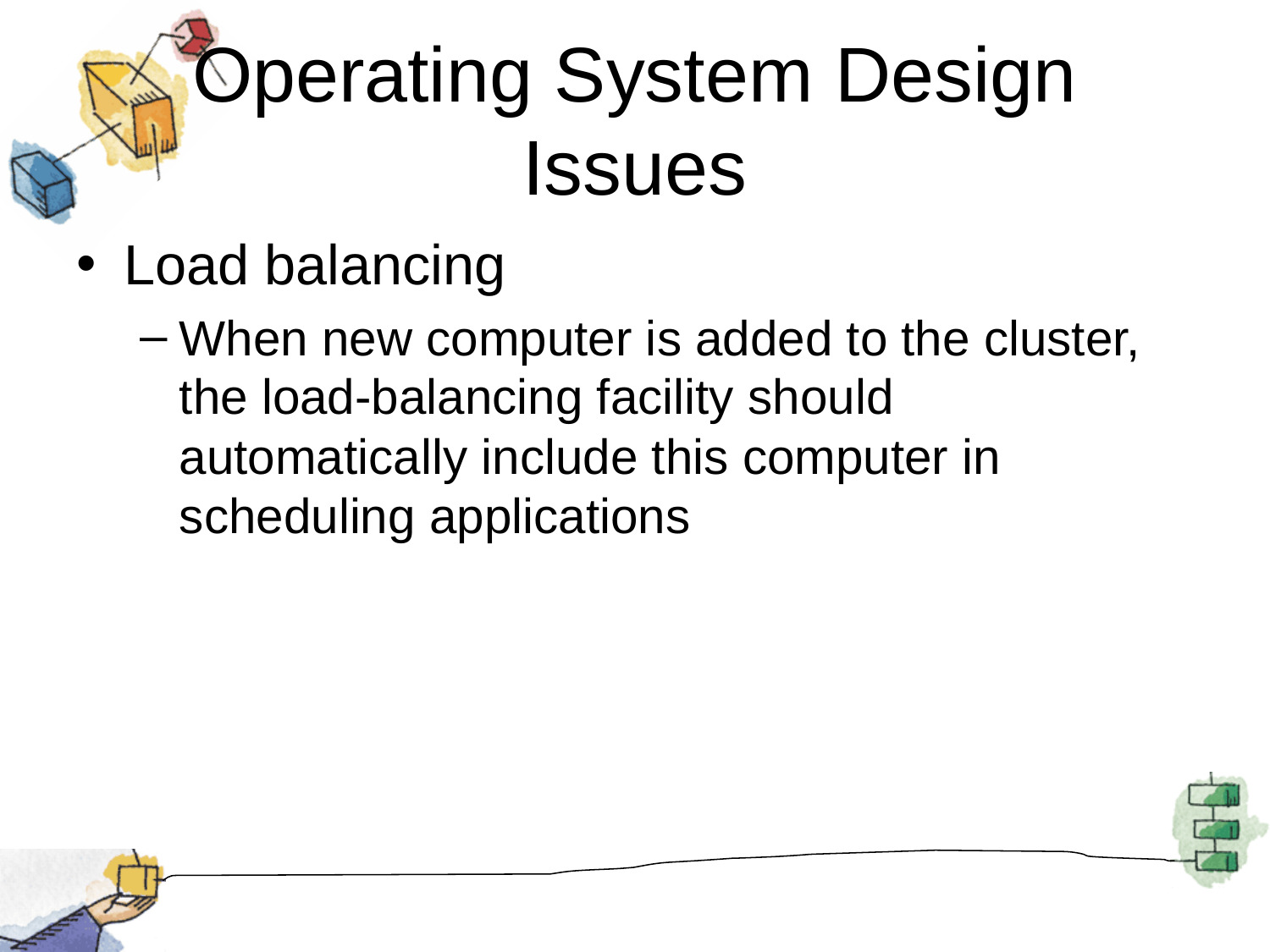

# Operating System Design Issues
Load balancing
When new computer is added to the cluster, the load-balancing facility should automatically include this computer in scheduling applications